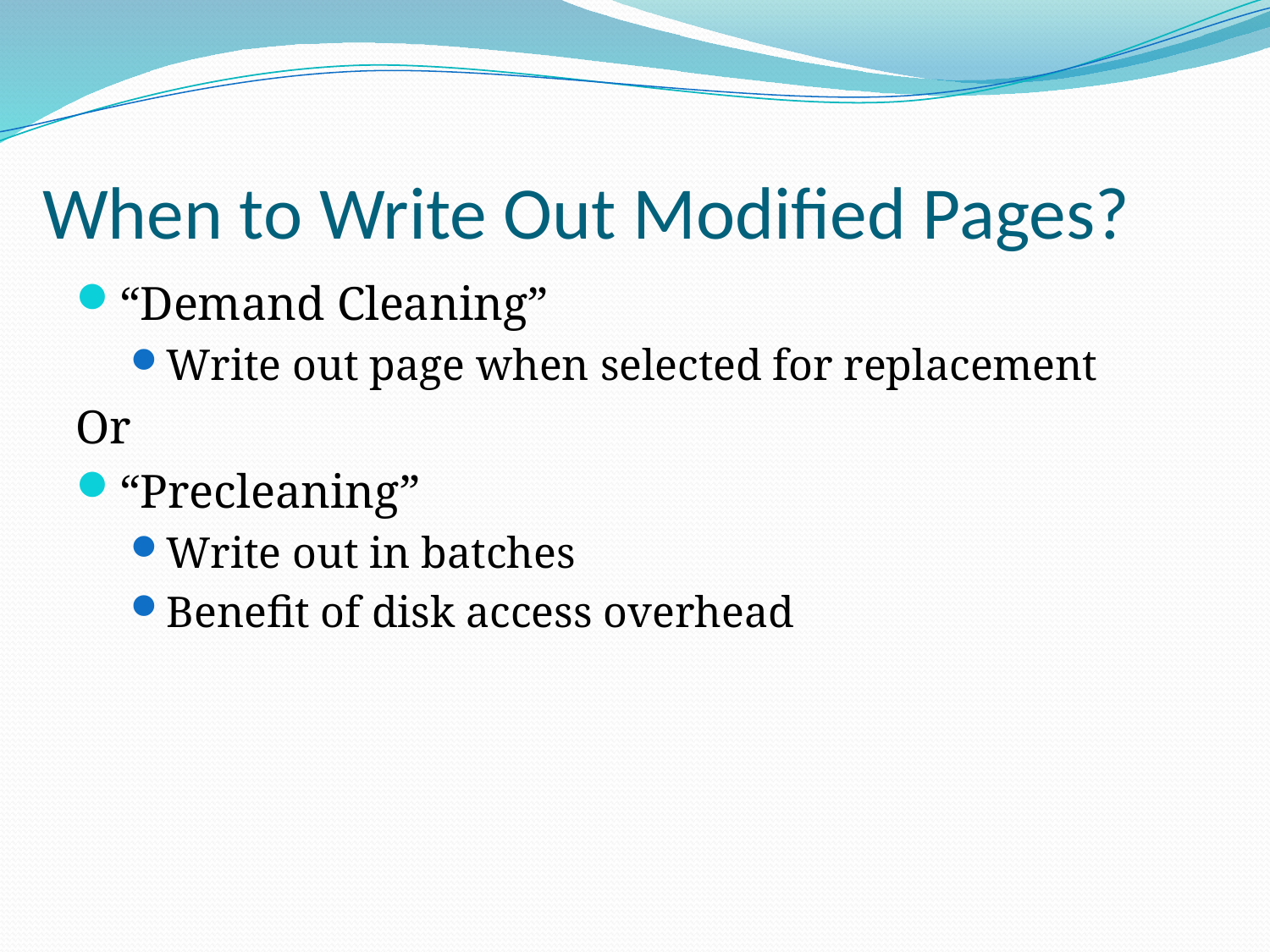

# When to Write Out Modified Pages?
“Demand Cleaning”
Write out page when selected for replacement
Or
“Precleaning”
Write out in batches
Benefit of disk access overhead